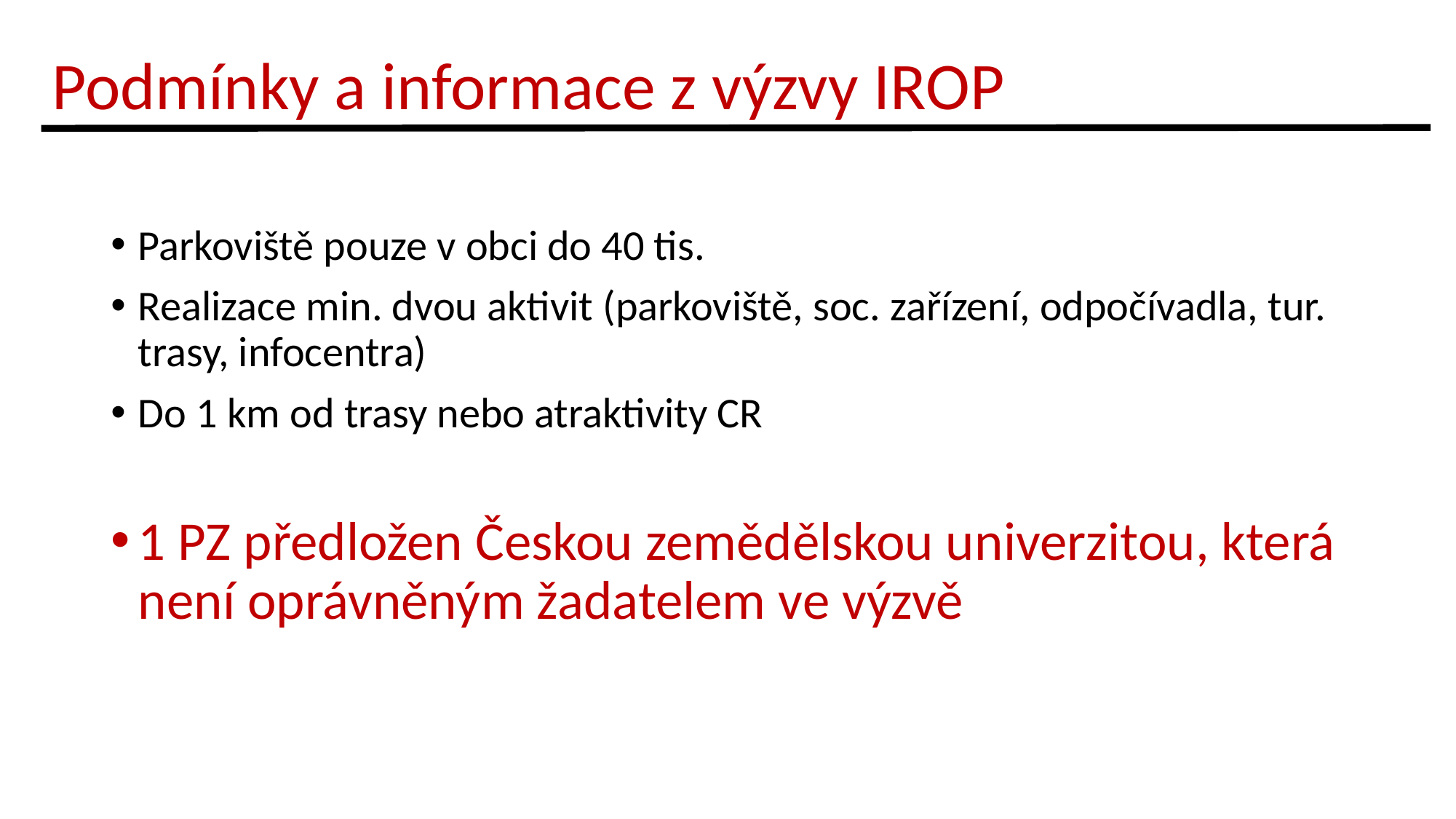

# Podmínky a informace z výzvy IROP
Parkoviště pouze v obci do 40 tis.
Realizace min. dvou aktivit (parkoviště, soc. zařízení, odpočívadla, tur. trasy, infocentra)
Do 1 km od trasy nebo atraktivity CR

1 PZ předložen Českou zemědělskou univerzitou, která není oprávněným žadatelem ve výzvě